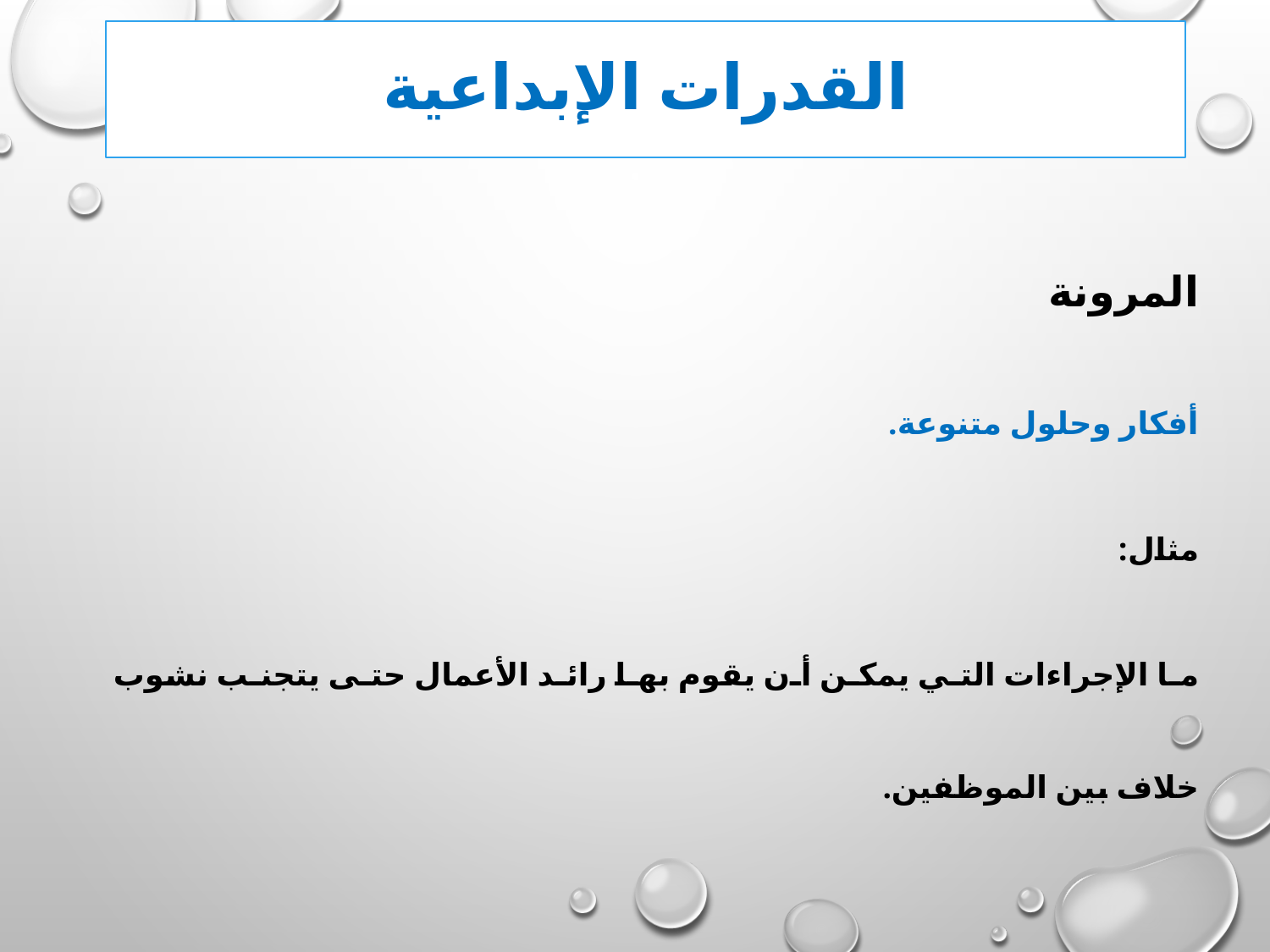

# القدرات الإبداعية
المرونة
أفكار وحلول متنوعة.
مثال:
ما الإجراءات التي يمكن أن يقوم بها رائد الأعمال حتى يتجنب نشوب خلاف بين الموظفين.